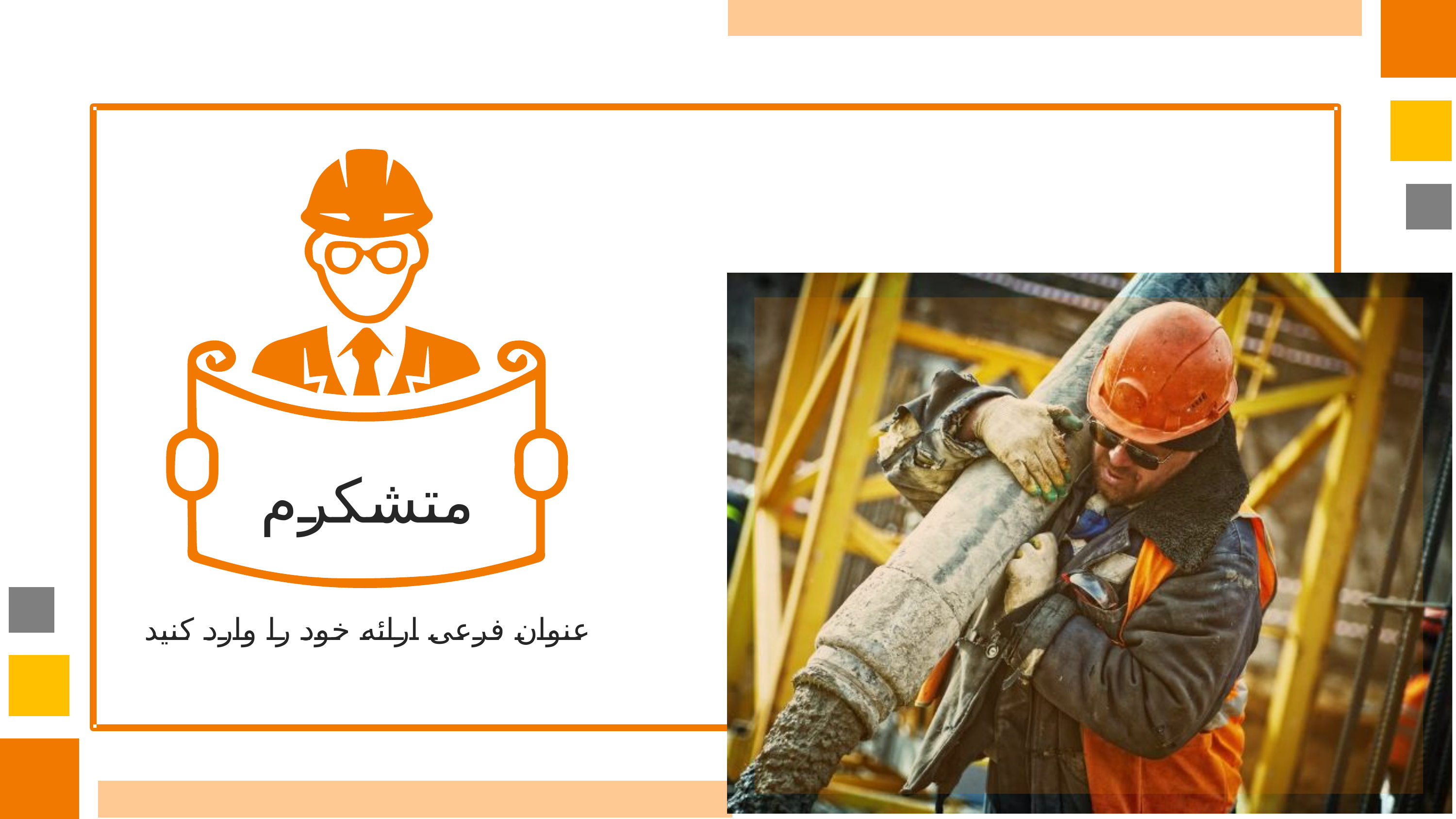

متشکرم

عنوان فرعی ارائه خود را وارد کنید